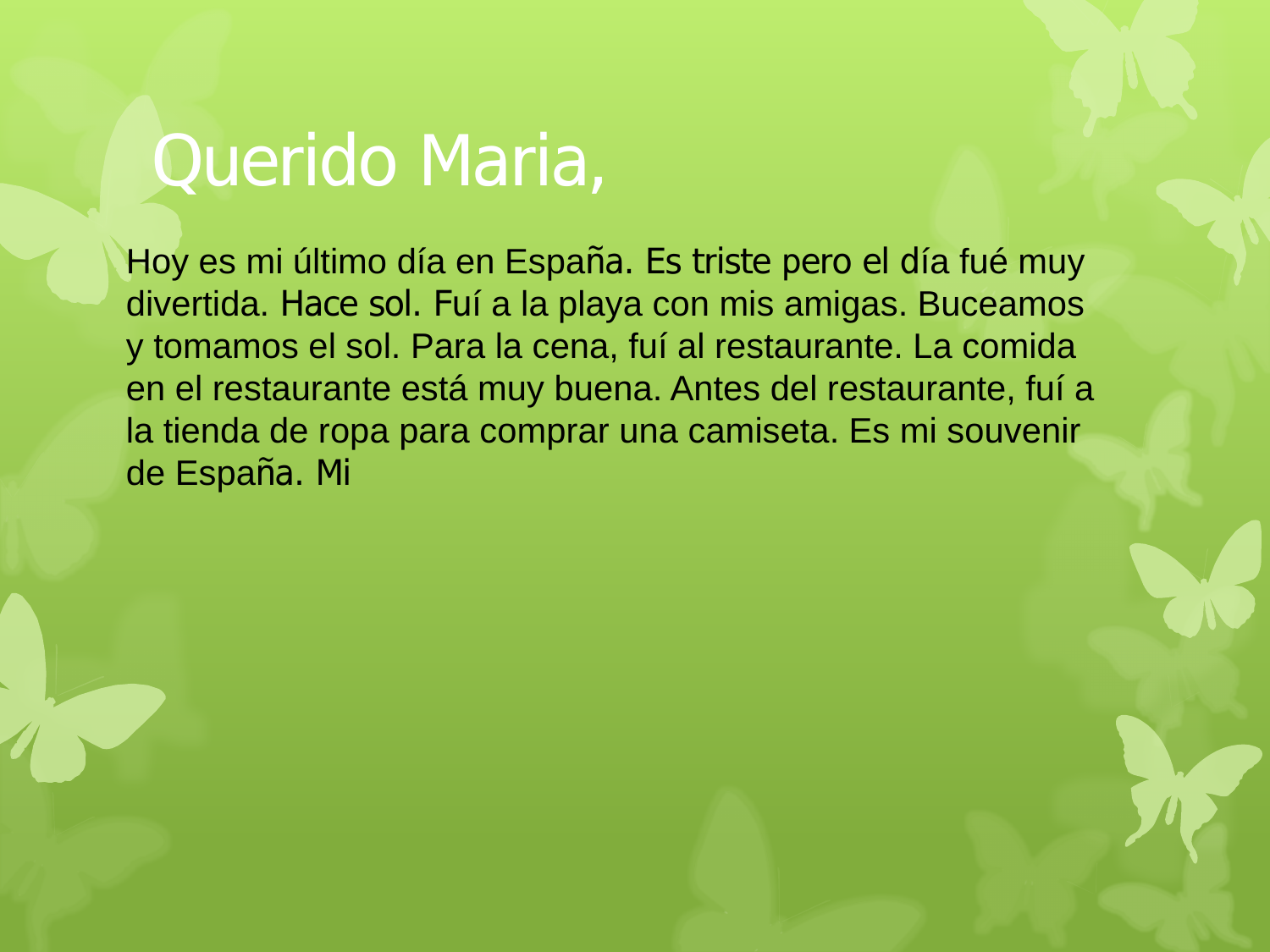

# Querido Maria,
Hoy es mi último día en España. Es triste pero el día fué muy divertida. Hace sol. Fuí a la playa con mis amigas. Buceamos y tomamos el sol. Para la cena, fuí al restaurante. La comida en el restaurante está muy buena. Antes del restaurante, fuí a la tienda de ropa para comprar una camiseta. Es mi souvenir de España. Mi